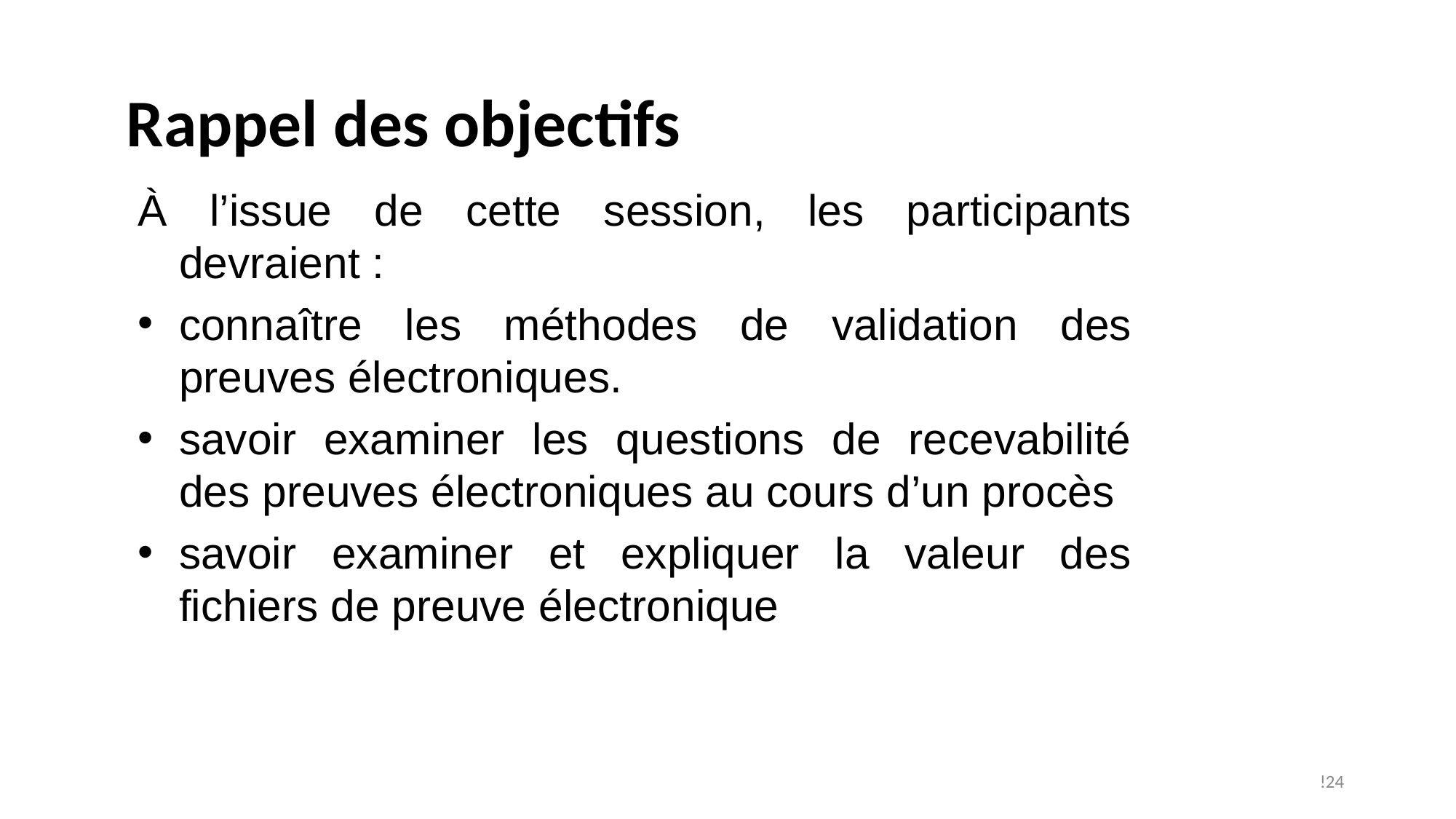

Rappel des objectifs
À l’issue de cette session, les participants devraient :
connaître les méthodes de validation des preuves électroniques.
savoir examiner les questions de recevabilité des preuves électroniques au cours d’un procès
savoir examiner et expliquer la valeur des fichiers de preuve électronique
!24